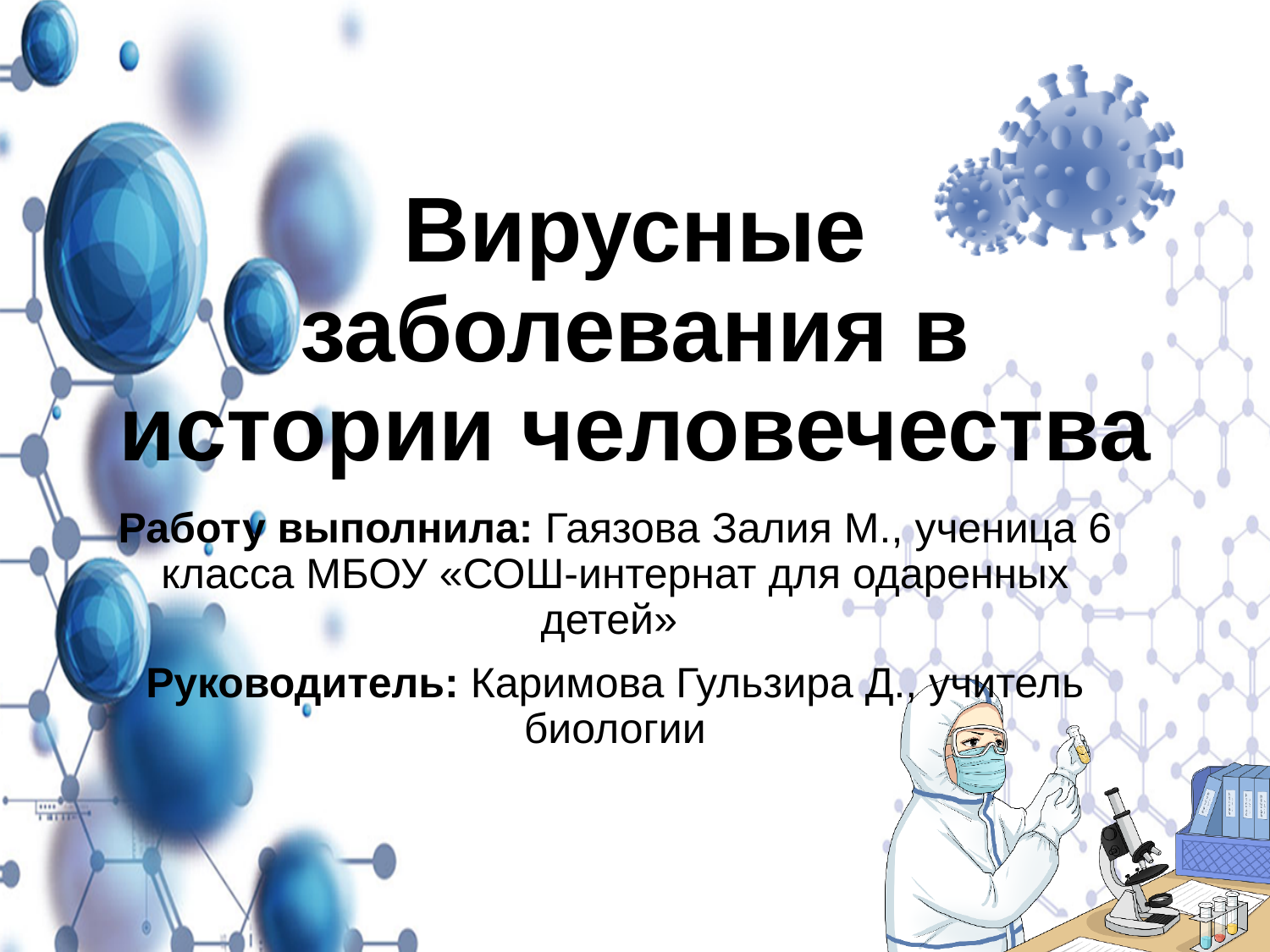

# Вирусные заболевания в истории человечества
Работу выполнила: Гаязова Залия М., ученица 6 класса МБОУ «СОШ-интернат для одаренных детей»
Руководитель: Каримова Гульзира Д., учитель биологии